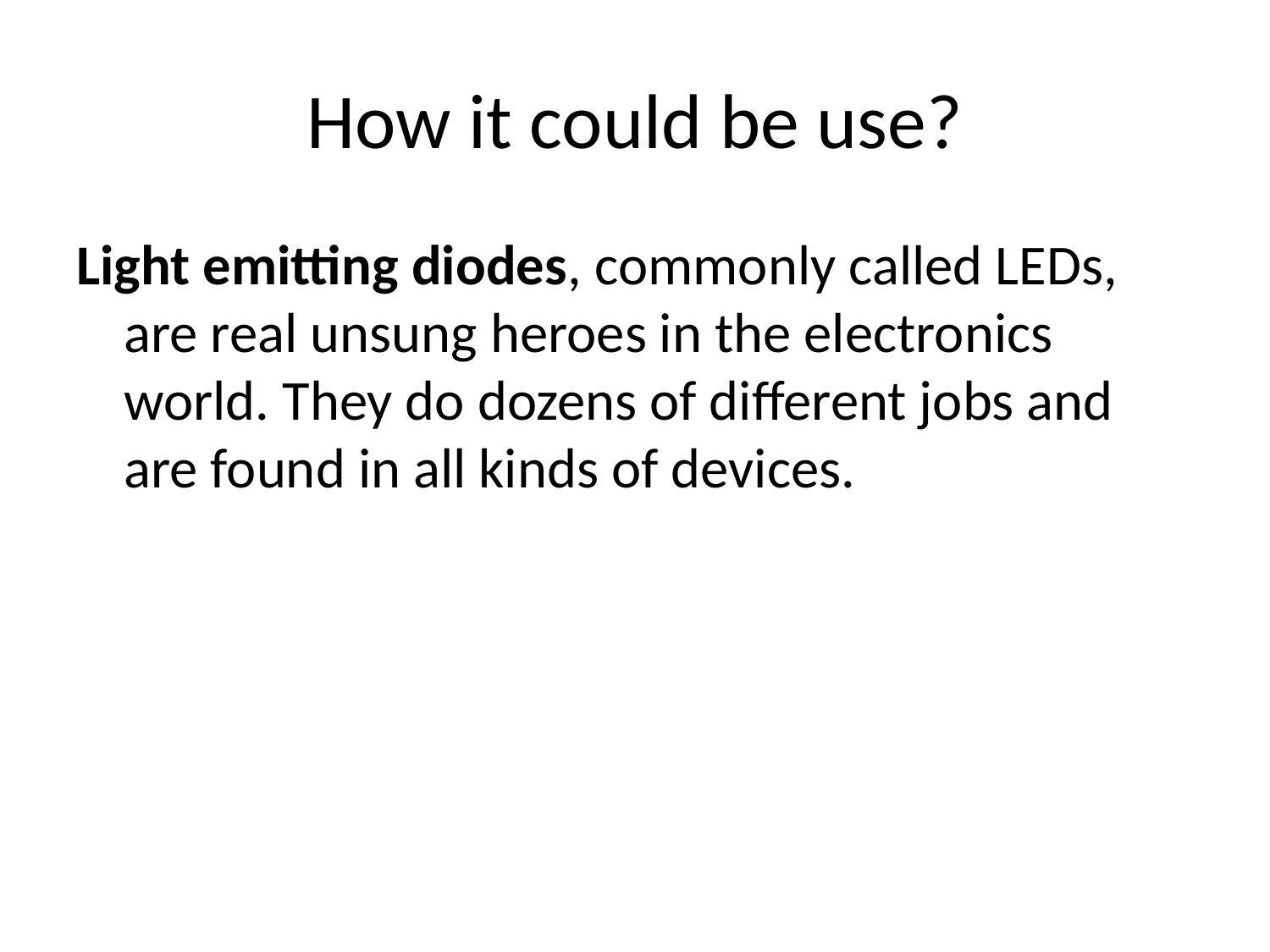

# How it could be use?
Light emitting diodes, commonly called LEDs, are real unsung heroes in the electronics world. They do dozens of different jobs and are found in all kinds of devices.